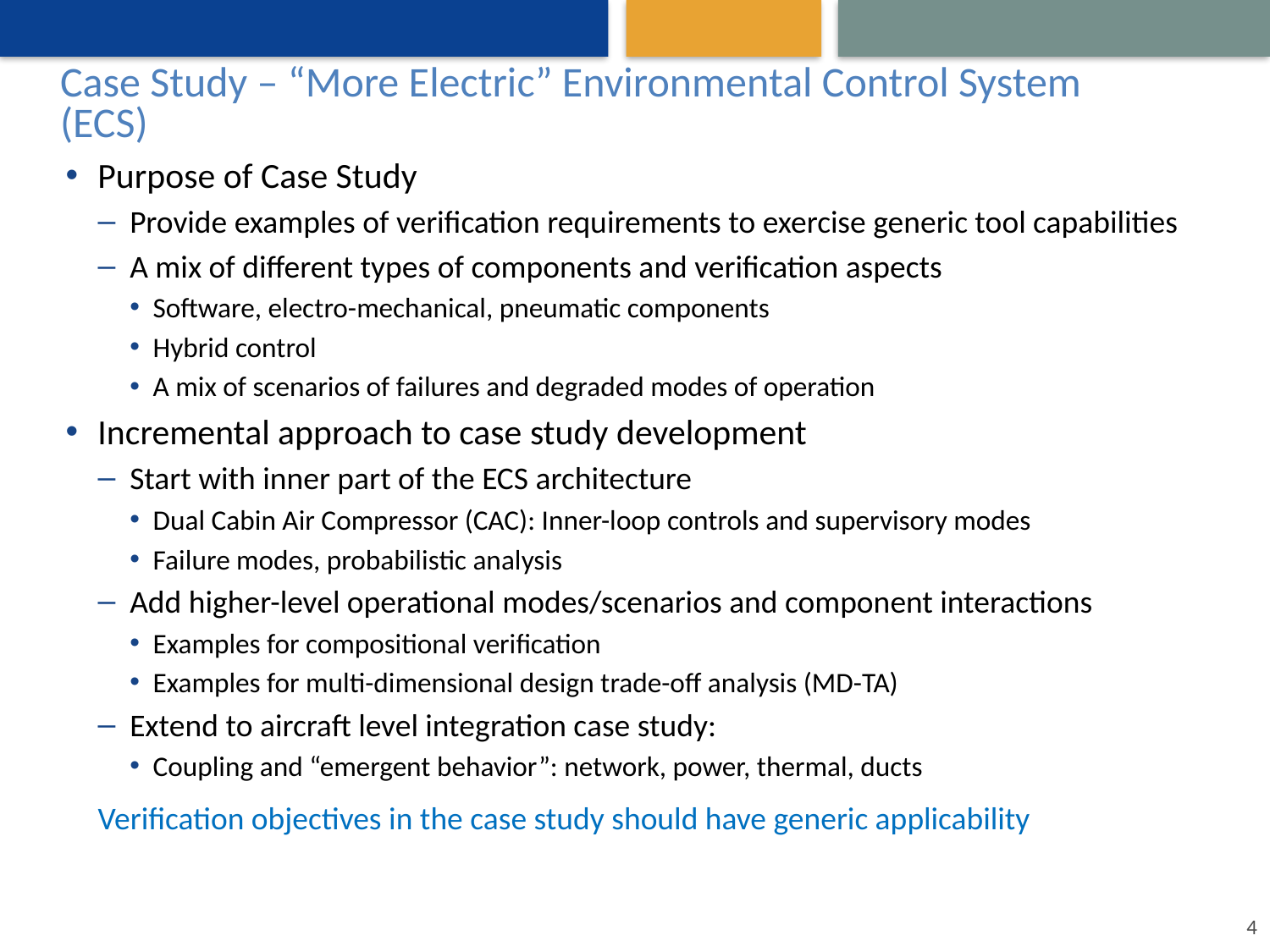

# Case Study – “More Electric” Environmental Control System (ECS)
Purpose of Case Study
Provide examples of verification requirements to exercise generic tool capabilities
A mix of different types of components and verification aspects
Software, electro-mechanical, pneumatic components
Hybrid control
A mix of scenarios of failures and degraded modes of operation
Incremental approach to case study development
Start with inner part of the ECS architecture
Dual Cabin Air Compressor (CAC): Inner-loop controls and supervisory modes
Failure modes, probabilistic analysis
Add higher-level operational modes/scenarios and component interactions
Examples for compositional verification
Examples for multi-dimensional design trade-off analysis (MD-TA)
Extend to aircraft level integration case study:
Coupling and “emergent behavior”: network, power, thermal, ducts
Verification objectives in the case study should have generic applicability
4